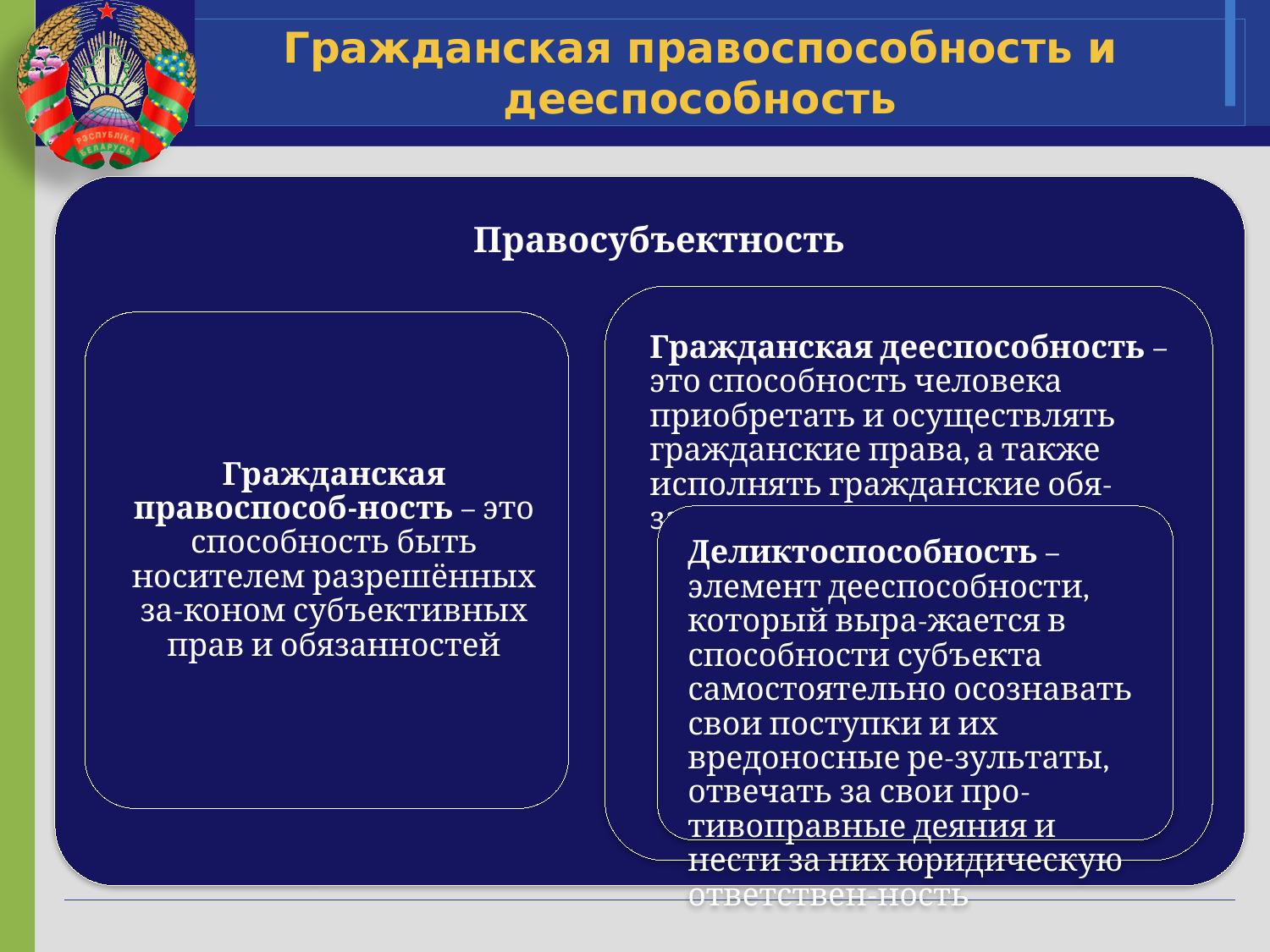

# Гражданская правоспособность и дееспособность
Правосубъектность
Гражданская правоспособ-ность – это способность быть носителем разрешённых за-коном субъективных прав и обязанностей
Гражданская дееспособность – это способность человека приобретать и осуществлять гражданские права, а также исполнять гражданские обя-занности
Деликтоспособность – элемент дееспособности, который выра-жается в способности субъекта самостоятельно осознавать свои поступки и их вредоносные ре-зультаты, отвечать за свои про-тивоправные деяния и нести за них юридическую ответствен-ность